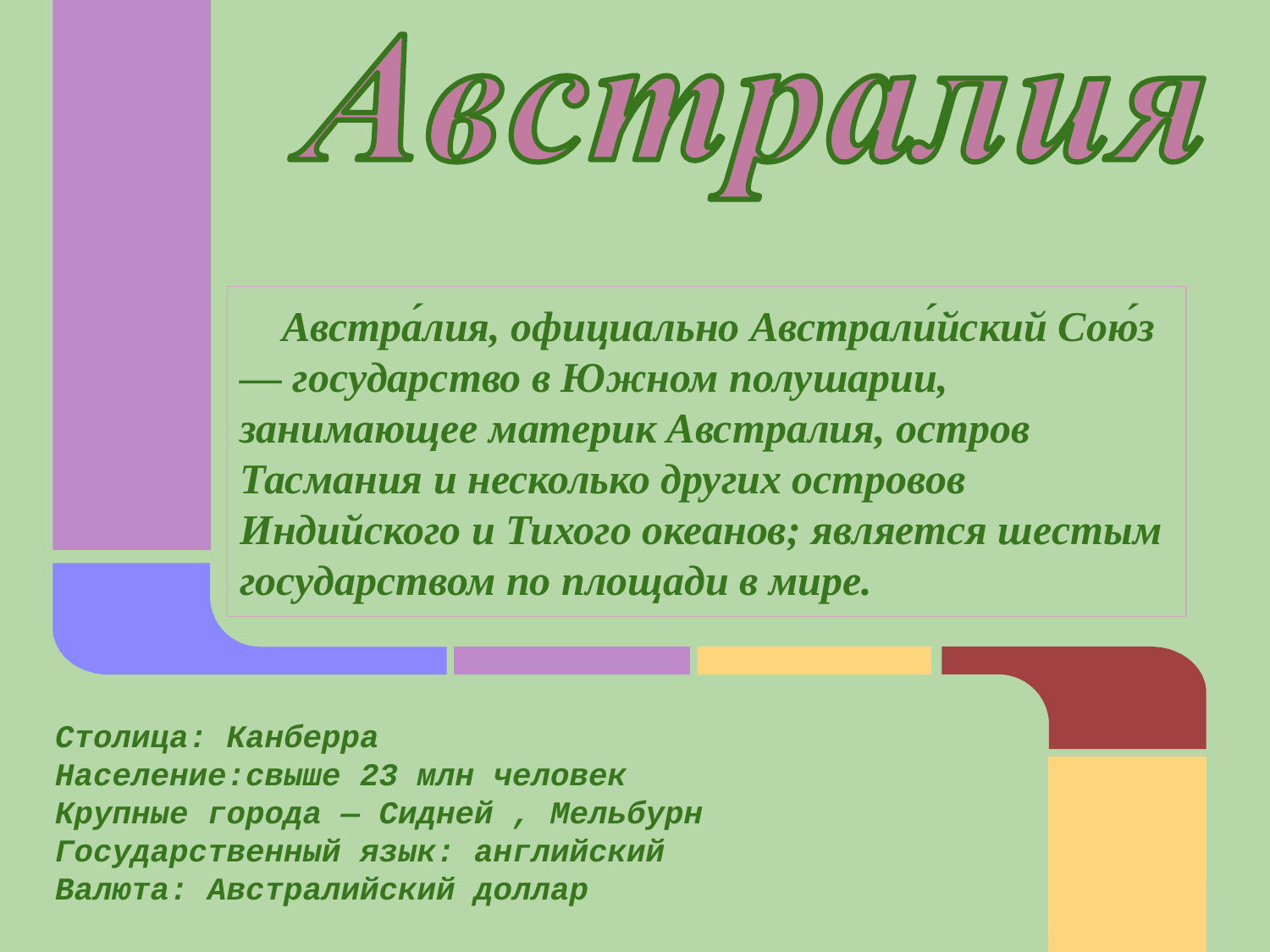

# Австра́лия, официально Австрали́йский Сою́з — государство в Южном полушарии, занимающее материк Австралия, остров Тасмания и несколько других островов Индийского и Тихого океанов; является шестым государством по площади в мире.
Столица: Канберра
Население:свыше 23 млн человек
Крупные города — Сидней , Мельбурн
Государственный язык: английский
Валюта: Австралийский доллар